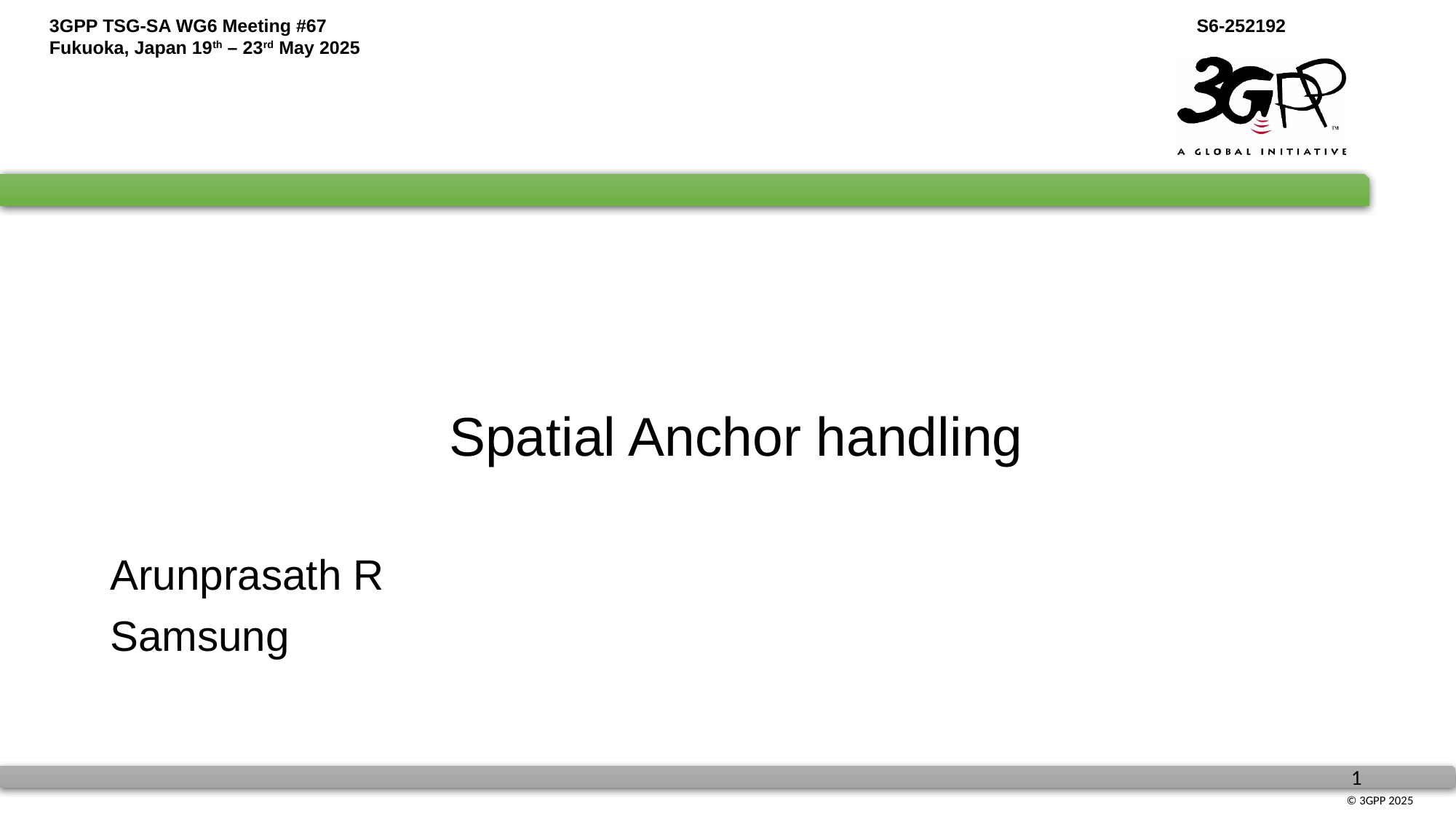

# Spatial Anchor handling
Arunprasath R
Samsung